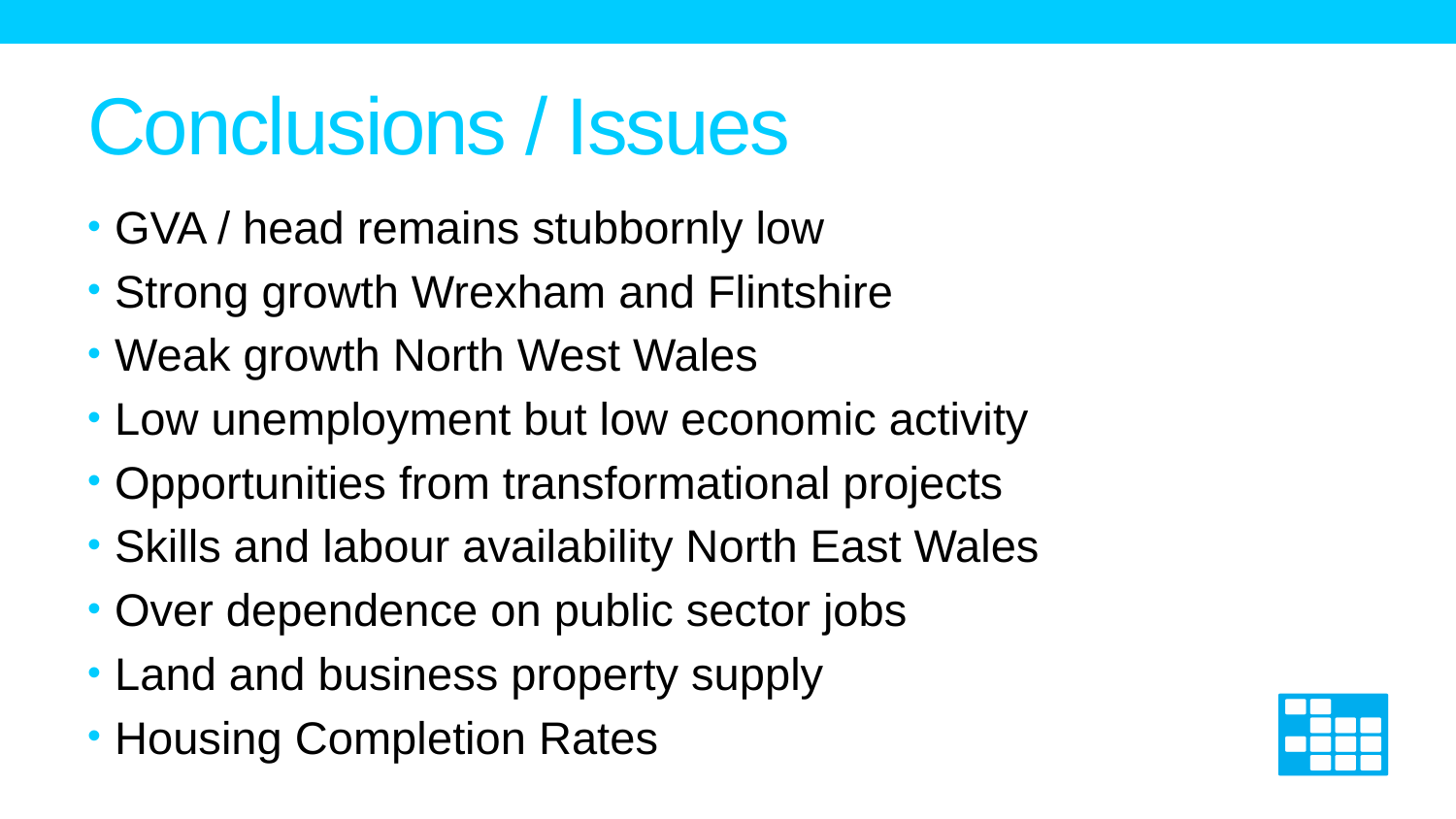

# Conclusions / Issues
GVA / head remains stubbornly low
Strong growth Wrexham and Flintshire
Weak growth North West Wales
Low unemployment but low economic activity
Opportunities from transformational projects
Skills and labour availability North East Wales
Over dependence on public sector jobs
Land and business property supply
Housing Completion Rates